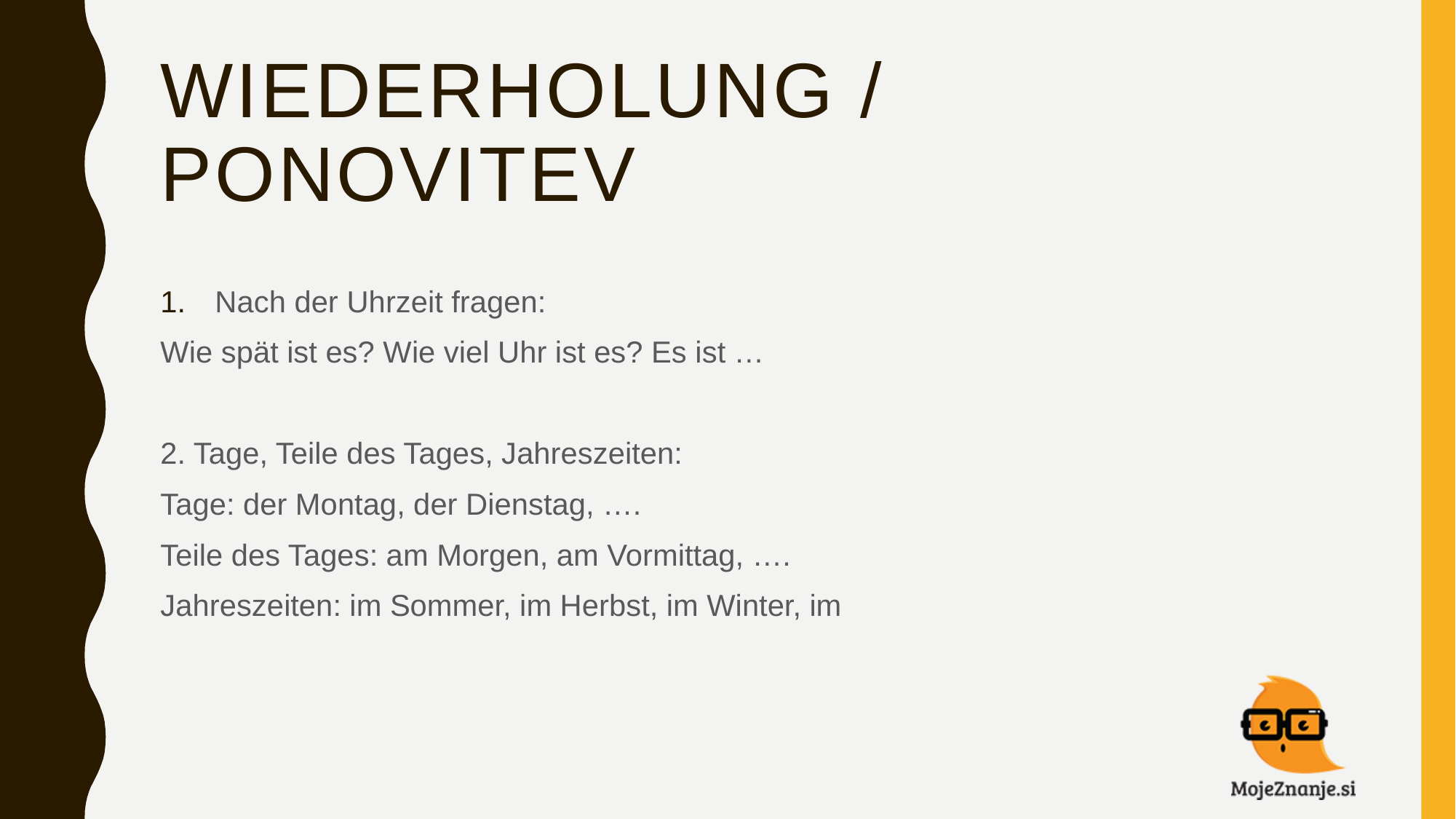

# Wiederholung / ponovitev
Nach der Uhrzeit fragen:
Wie spät ist es? Wie viel Uhr ist es? Es ist …

2. Tage, Teile des Tages, Jahreszeiten:
Tage: der Montag, der Dienstag, ….
Teile des Tages: am Morgen, am Vormittag, ….
Jahreszeiten: im Sommer, im Herbst, im Winter, im